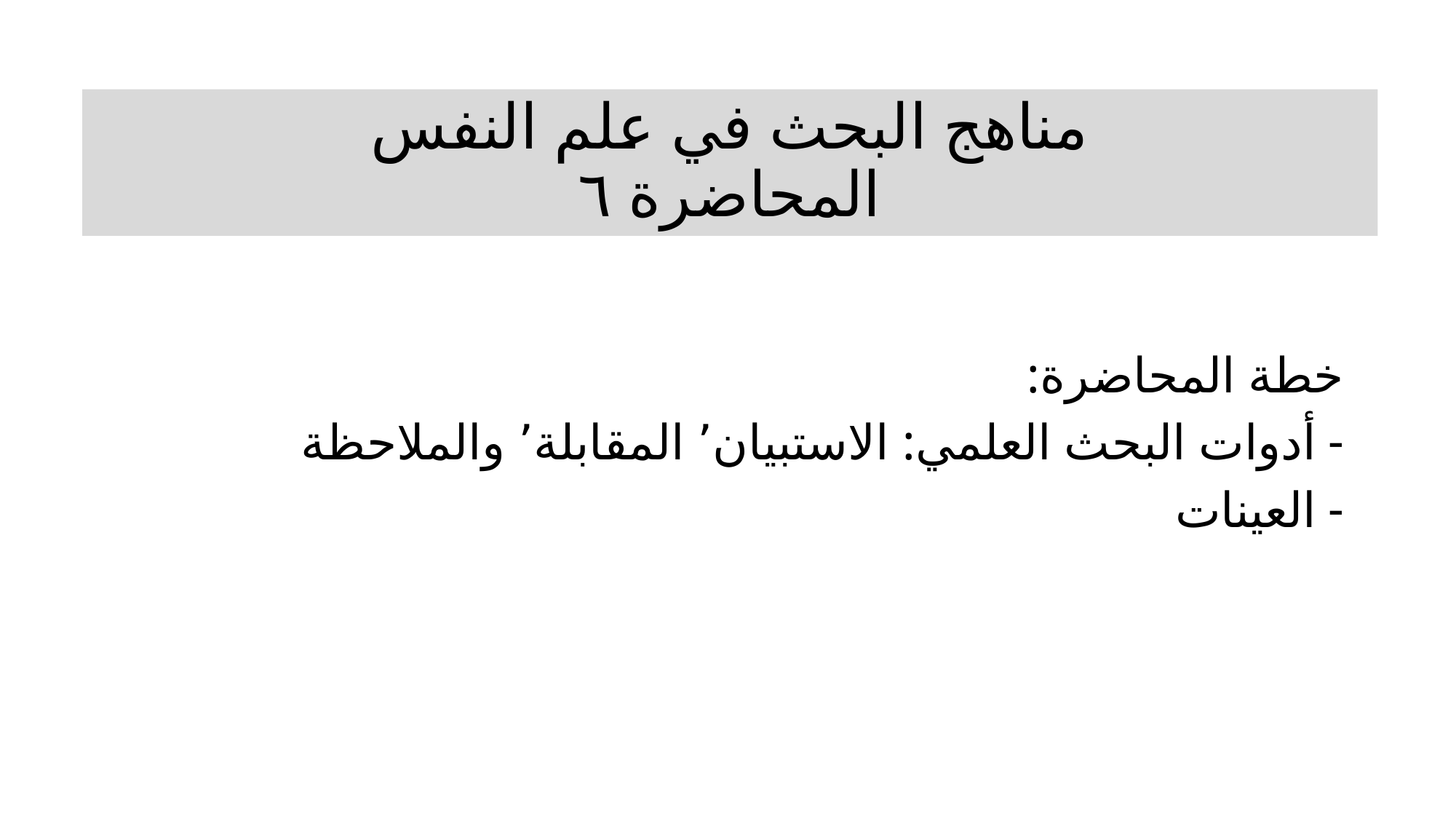

# مناهج البحث في علم النفس المحاضرة ٦

خطة المحاضرة:
أدوات البحث العلمي: الاستبيان٬ المقابلة٬ والملاحظة
العينات